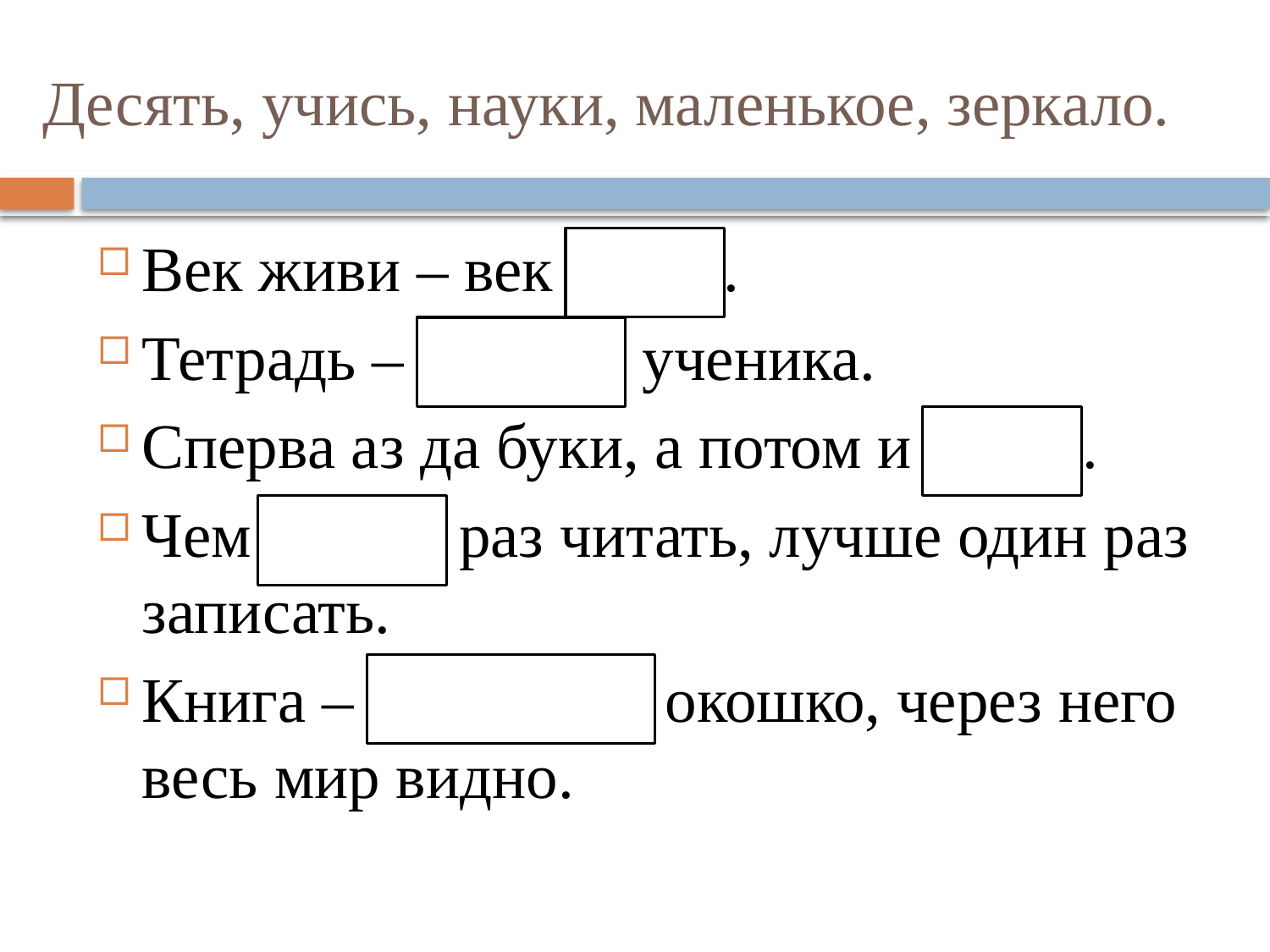

# Десять, учись, науки, маленькое, зеркало.
Век живи – век учись.
Тетрадь – зеркало ученика.
Сперва аз да буки, а потом и науки.
Чем десять раз читать, лучше один раз записать.
Книга – маленькое окошко, через него весь мир видно.